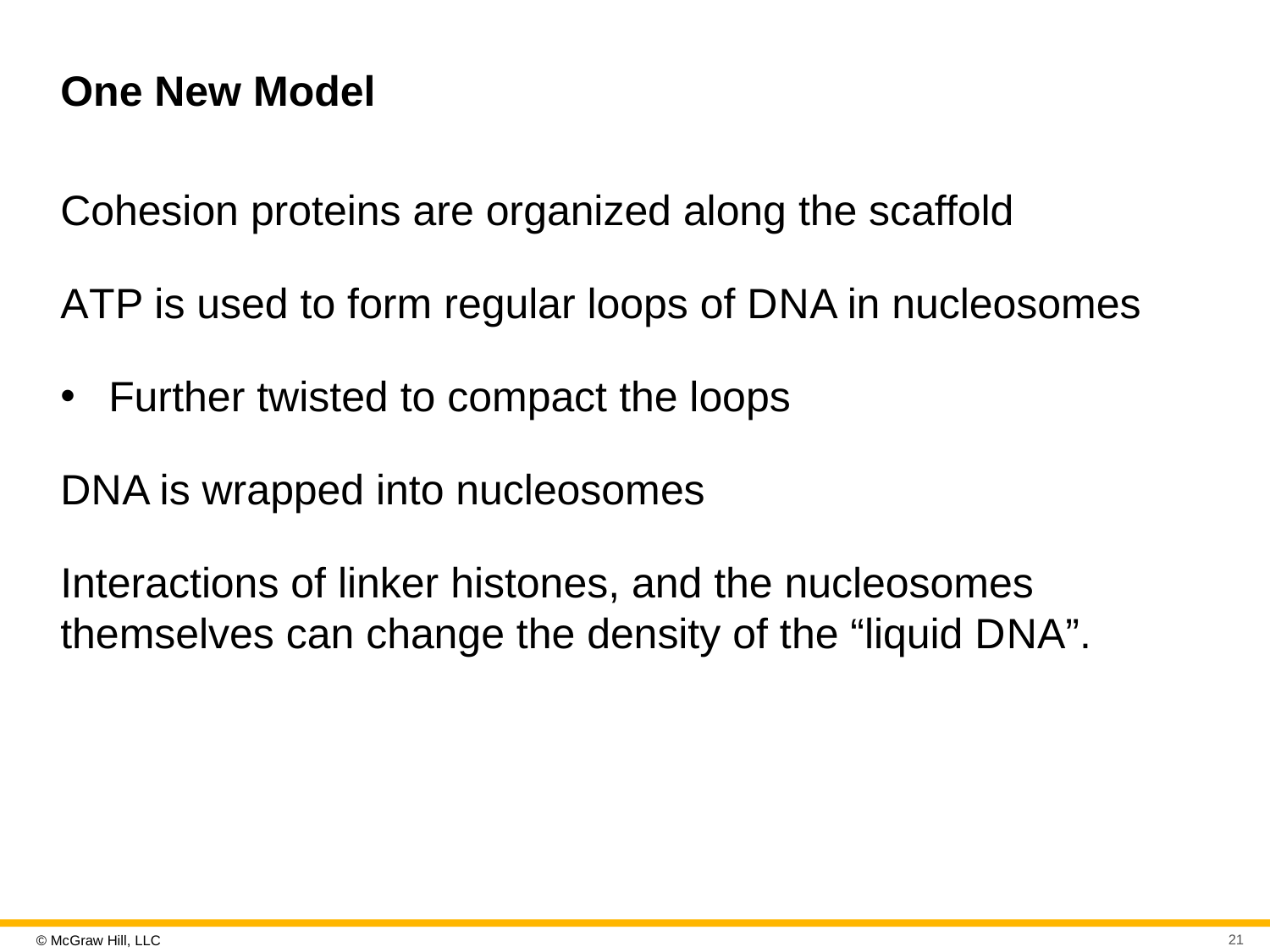

# One New Model
Cohesion proteins are organized along the scaffold
A T P is used to form regular loops of D N A in nucleosomes
Further twisted to compact the loops
D N A is wrapped into nucleosomes
Interactions of linker histones, and the nucleosomes themselves can change the density of the “liquid D N A”.
21